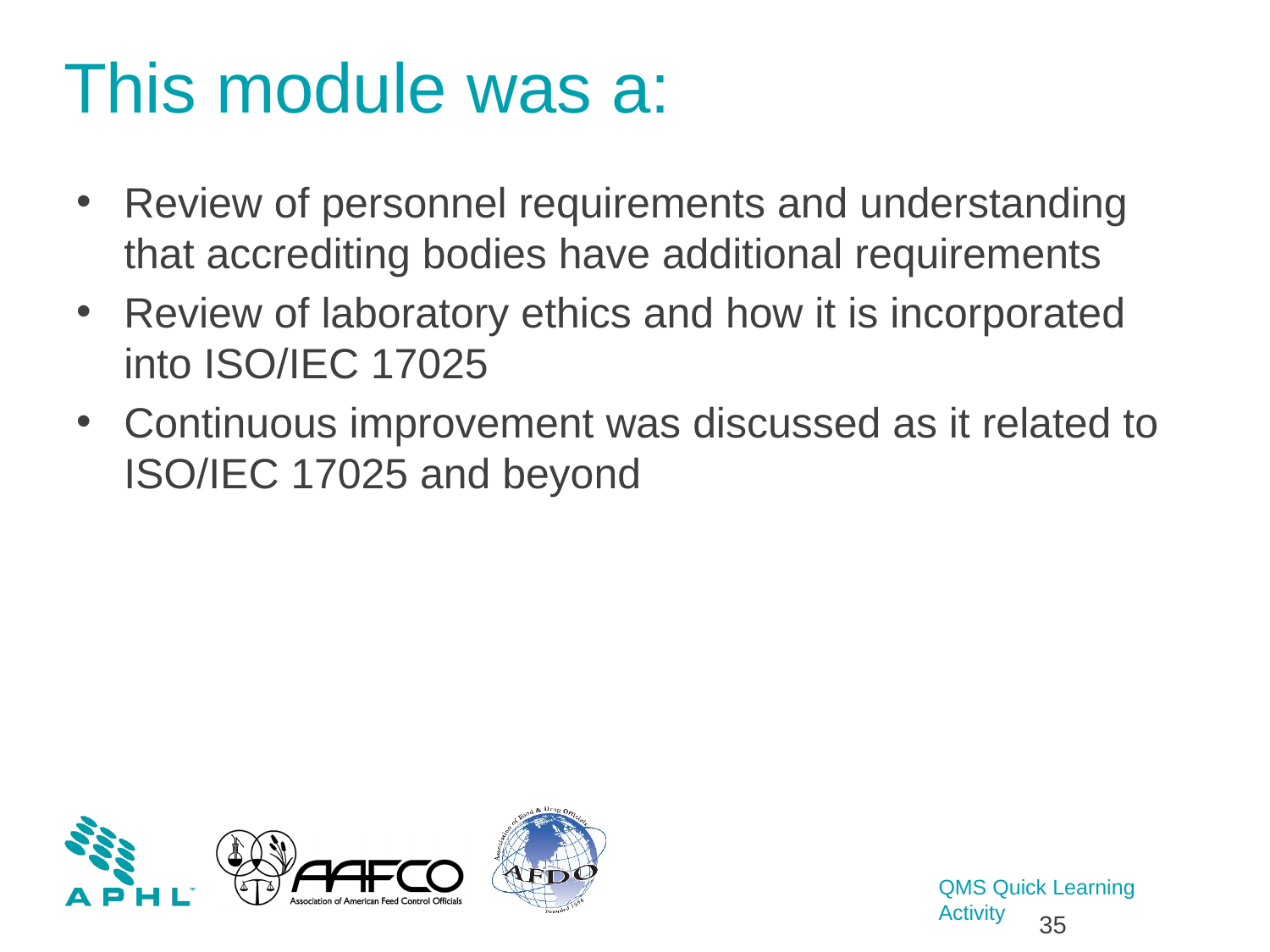

# This module was a:
Review of personnel requirements and understanding that accrediting bodies have additional requirements
Review of laboratory ethics and how it is incorporated into ISO/IEC 17025
Continuous improvement was discussed as it related to ISO/IEC 17025 and beyond